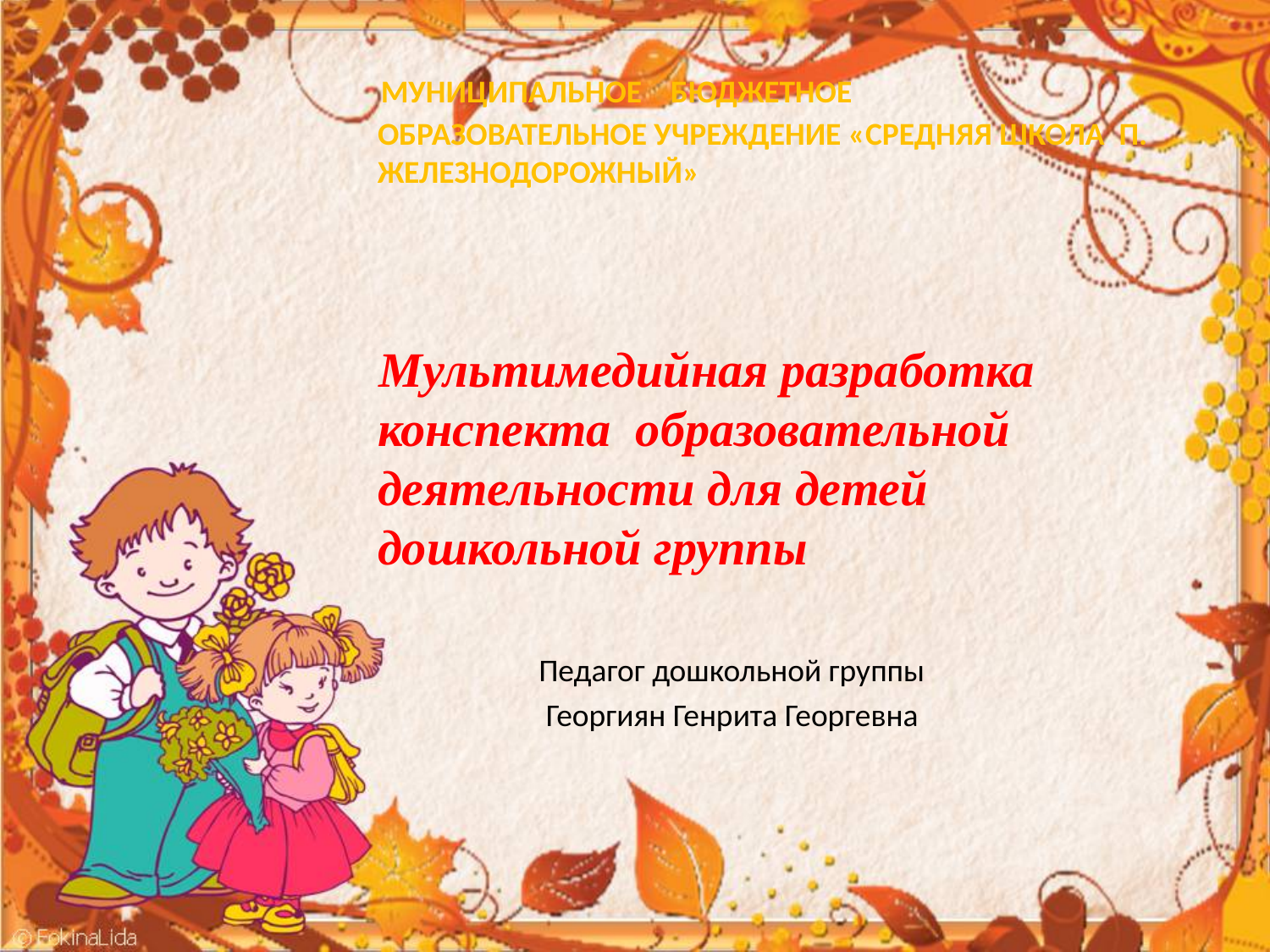

#
    МУНИЦИПАЛЬНОЕ    БЮДЖЕТНОЕ
ОБРАЗОВАТЕЛЬНОЕ УЧРЕЖДЕНИЕ «СРЕДНЯЯ ШКОЛА  П. ЖЕЛЕЗНОДОРОЖНЫЙ»

    Мультимедийная разработка конспекта  образовательной деятельности для детей дошкольной группы

                             Педагог дошкольной группы
                              Георгиян Генрита Георгевна